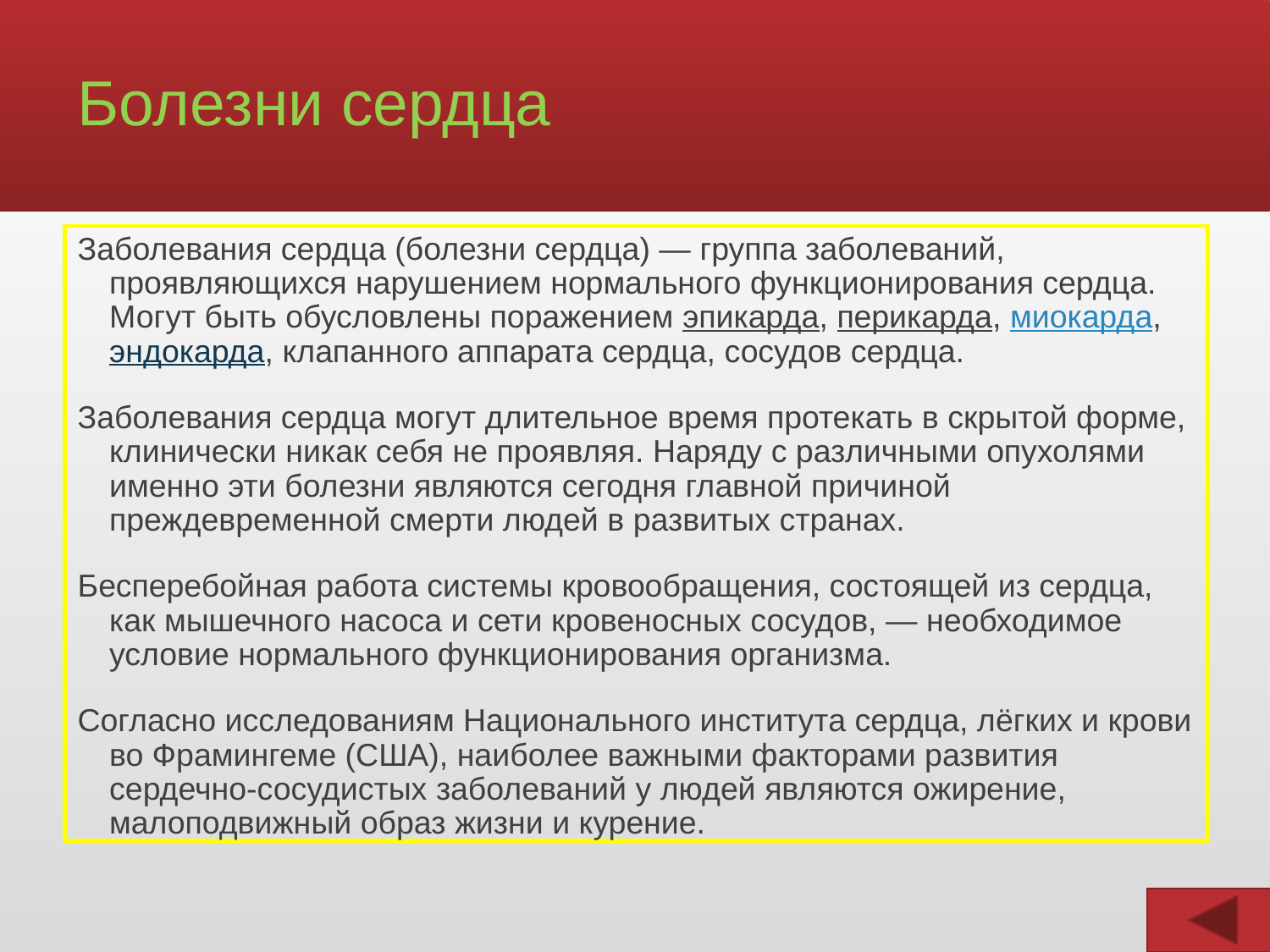

# Болезни сердца
Заболевания сердца (болезни сердца) — группа заболеваний, проявляющихся нарушением нормального функционирования сердца. Могут быть обусловлены поражением эпикарда, перикарда, миокарда, эндокарда, клапанного аппарата сердца, сосудов сердца.
Заболевания сердца могут длительное время протекать в скрытой форме, клинически никак себя не проявляя. Наряду с различными опухолями именно эти болезни являются сегодня главной причиной преждевременной смерти людей в развитых странах.
Бесперебойная работа системы кровообращения, состоящей из сердца, как мышечного насоса и сети кровеносных сосудов, — необходимое условие нормального функционирования организма.
Согласно исследованиям Национального института сердца, лёгких и крови во Фрамингеме (США), наиболее важными факторами развития сердечно-сосудистых заболеваний у людей являются ожирение, малоподвижный образ жизни и курение.